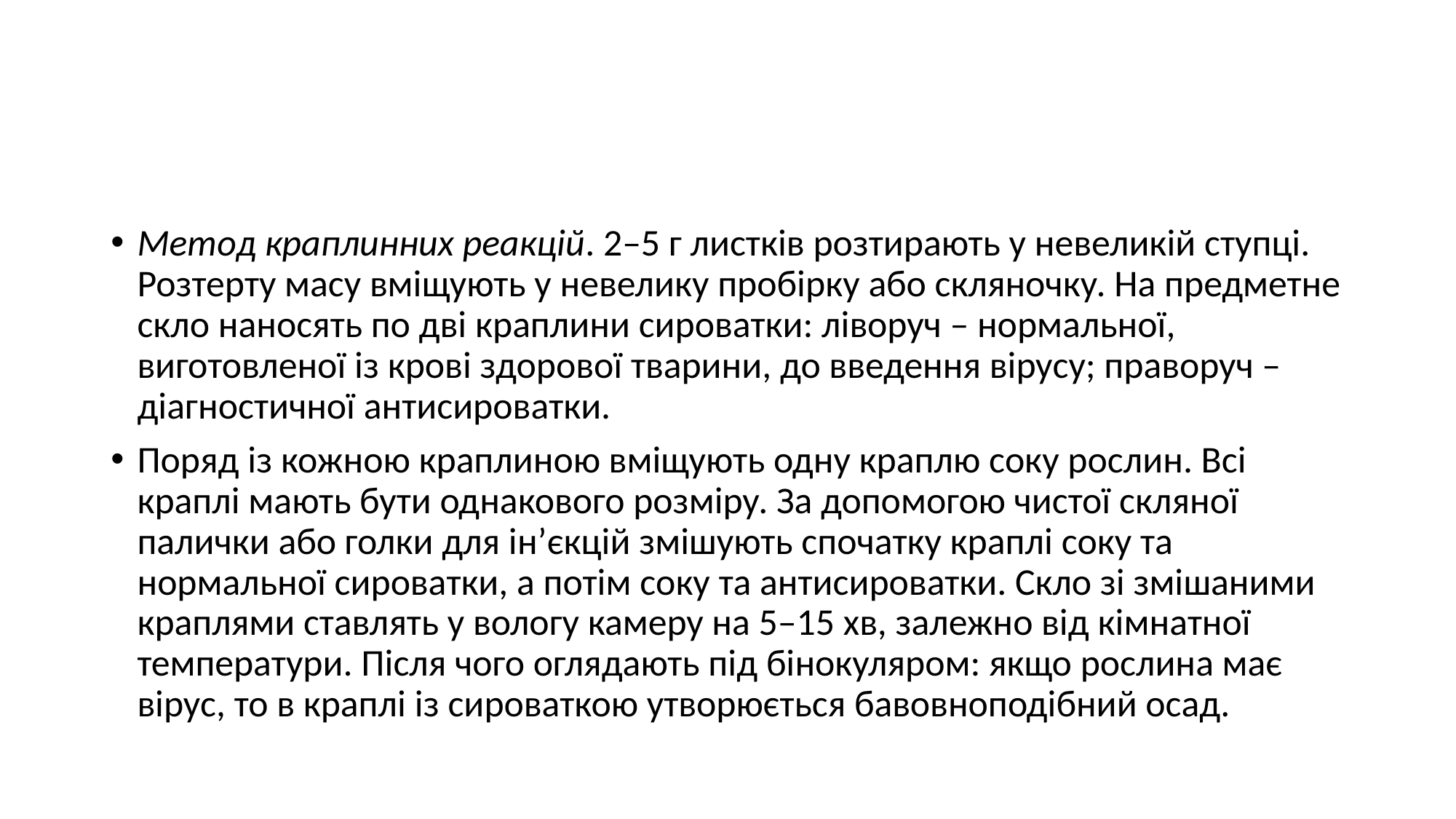

#
Метод краплинних реакцій. 2–5 г листків розтирають у невеликій ступці. Розтерту масу вміщують у невелику пробірку або скляночку. На предметне скло наносять по дві краплини сироватки: ліворуч – нормальної, виготовленої із крові здорової тварини, до введення вірусу; праворуч – діагностичної антисироватки.
Поряд із кожною краплиною вміщують одну краплю соку рослин. Всі краплі мають бути однакового розміру. За допомогою чистої скляної палички або голки для ін’єкцій змішують спочатку краплі соку та нормальної сироватки, а потім соку та антисироватки. Скло зі змішаними краплями ставлять у вологу камеру на 5–15 хв, залежно від кімнатної температури. Після чого оглядають під бінокуляром: якщо рослина має вірус, то в краплі із сироваткою утворюється бавовноподібний осад.